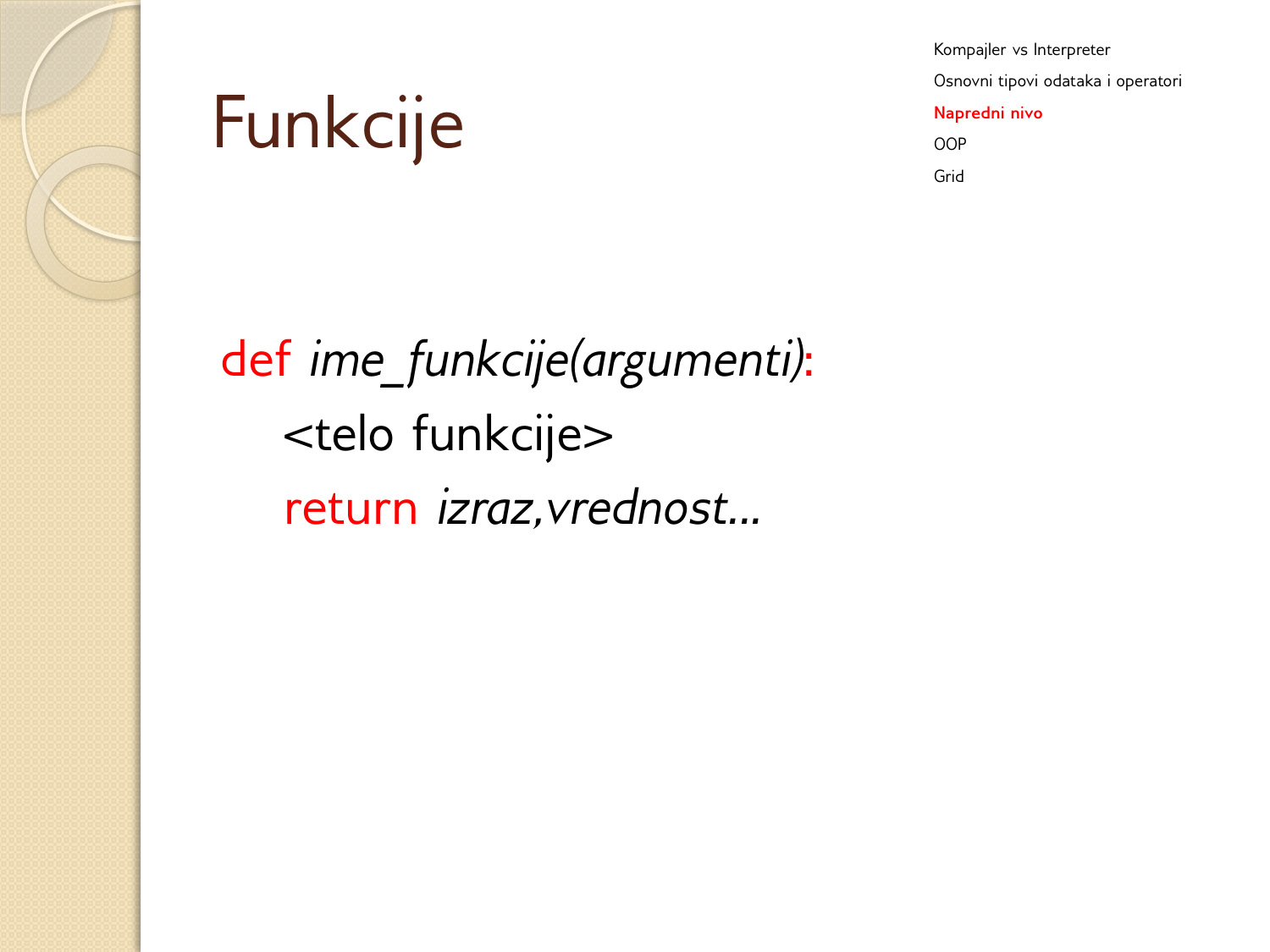

Kompajler vs Interpreter
Osnovni tipovi odataka i operatori
Napredni nivo
OOP
Grid
# Funkcije
def ime_funkcije(argumenti):
    <telo funkcije>
    return izraz,vrednost...